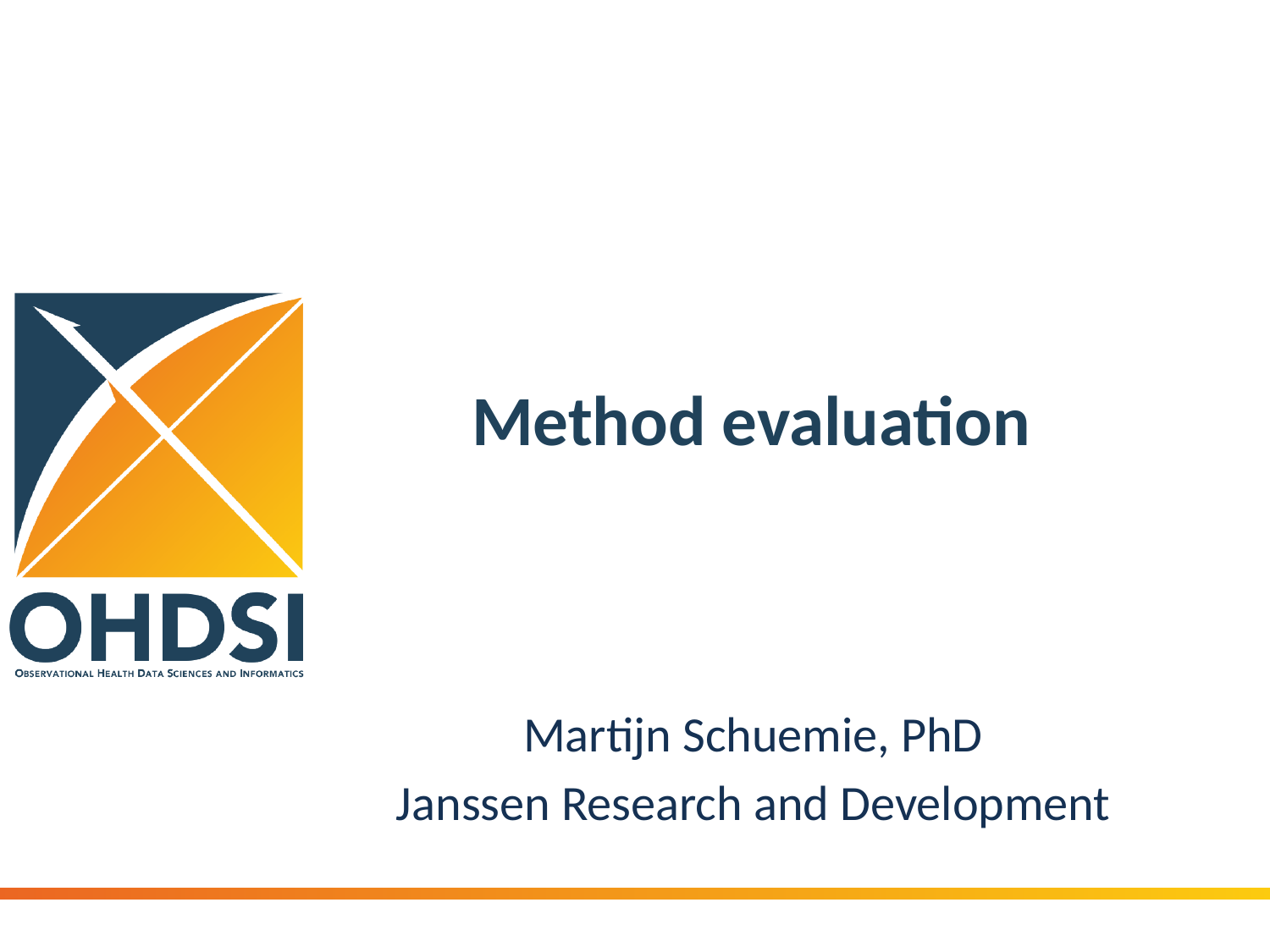

# Method evaluation
Martijn Schuemie, PhD
Janssen Research and Development